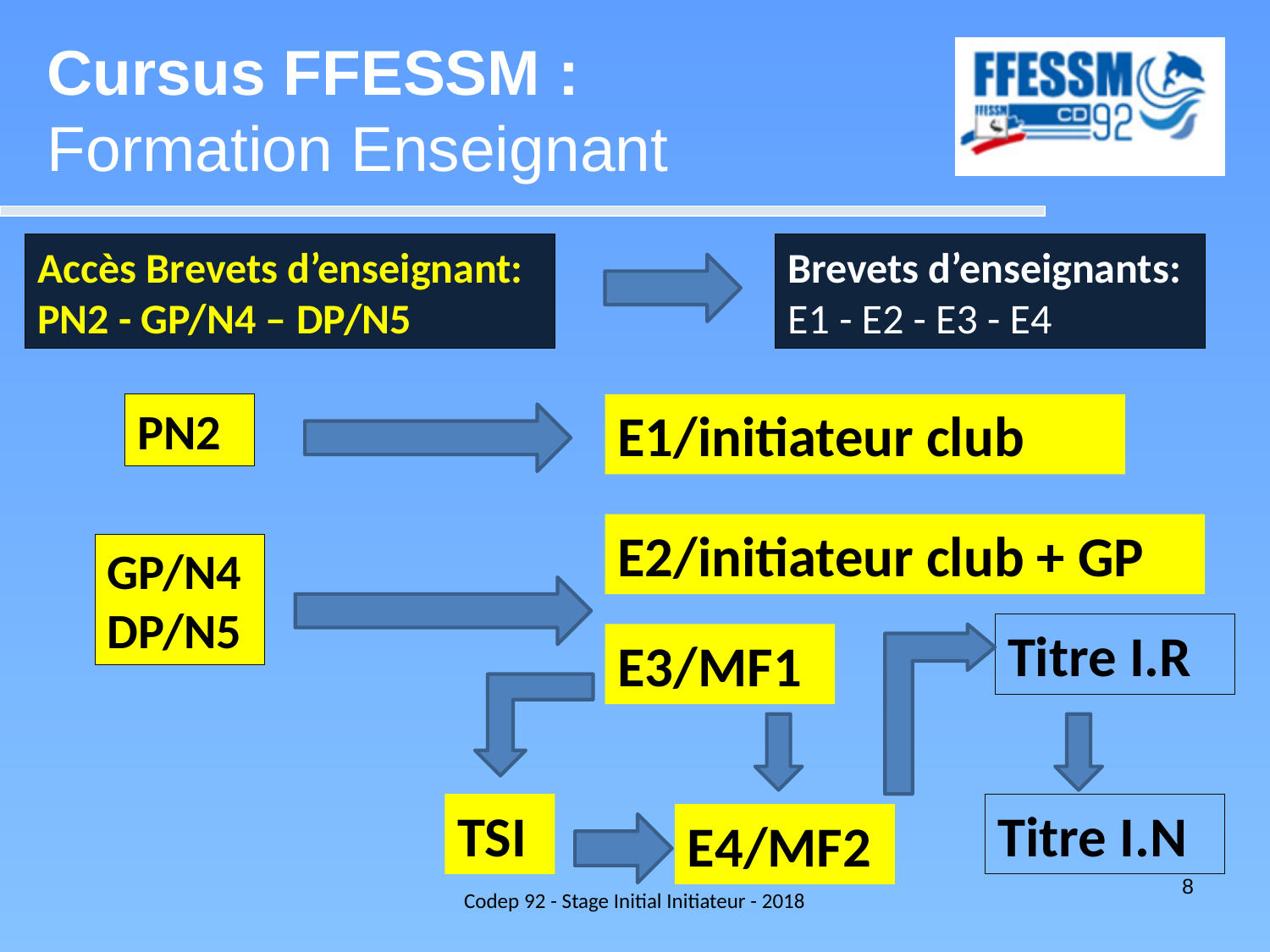

Cursus FFESSM :
Formation Enseignant
Accès Brevets d’enseignant:
PN2 - GP/N4 – DP/N5
Brevets d’enseignants:
E1 - E2 - E3 - E4

PN2
E1/initiateur club

E2/initiateur club + GP
GP/N4
DP/N5

Titre I.R
E3/MF1

TSI
Titre I.N
E4/MF2

Codep 92 - Stage Initial Initiateur - 2018
8